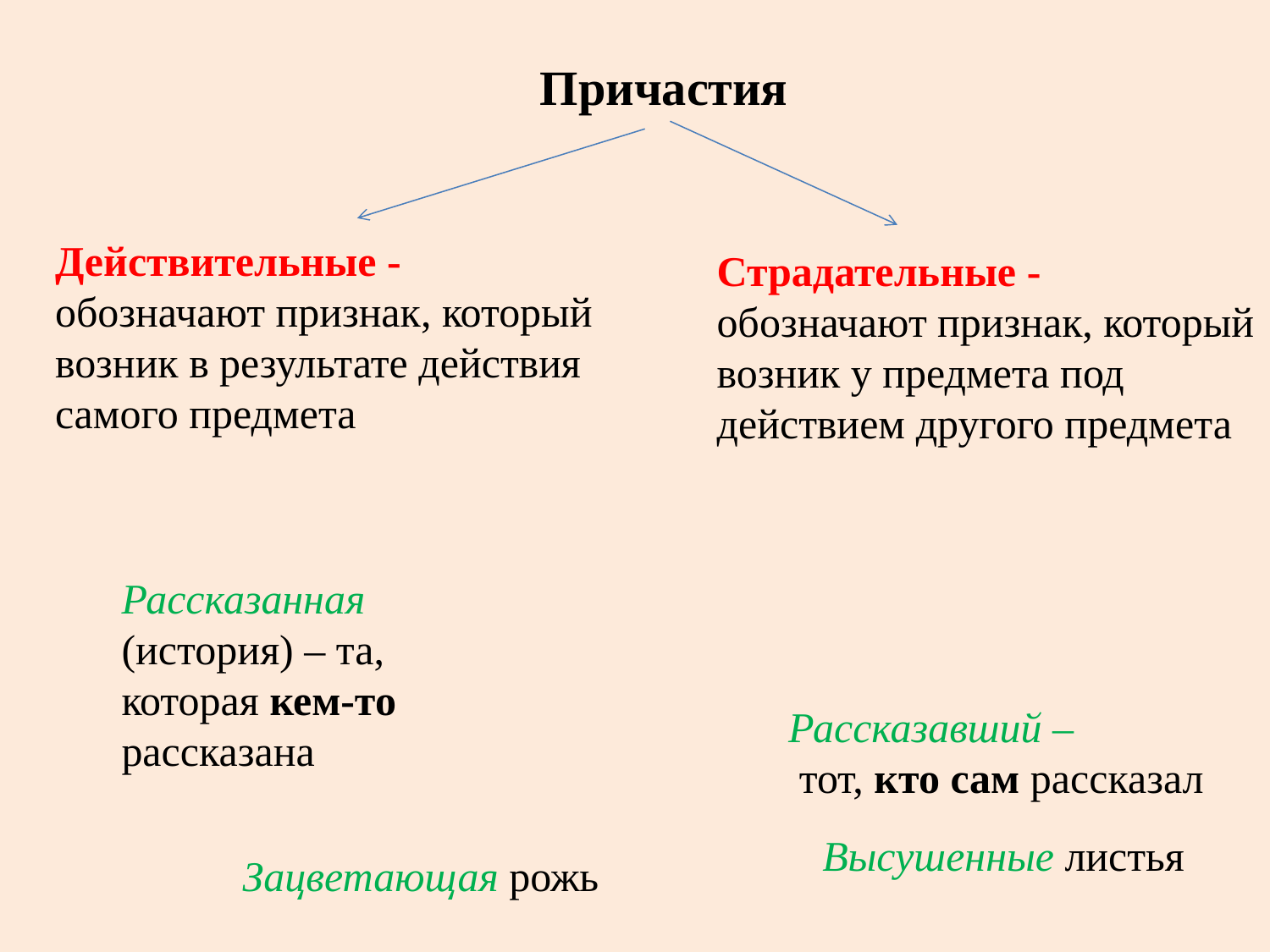

Причастия
Действительные -
обозначают признак, который
возник в результате действия
самого предмета
Страдательные -
обозначают признак, который
возник у предмета под
действием другого предмета
Рассказанная (история) – та, которая кем-то рассказана
Рассказавший –
 тот, кто сам рассказал
Высушенные листья
Зацветающая рожь